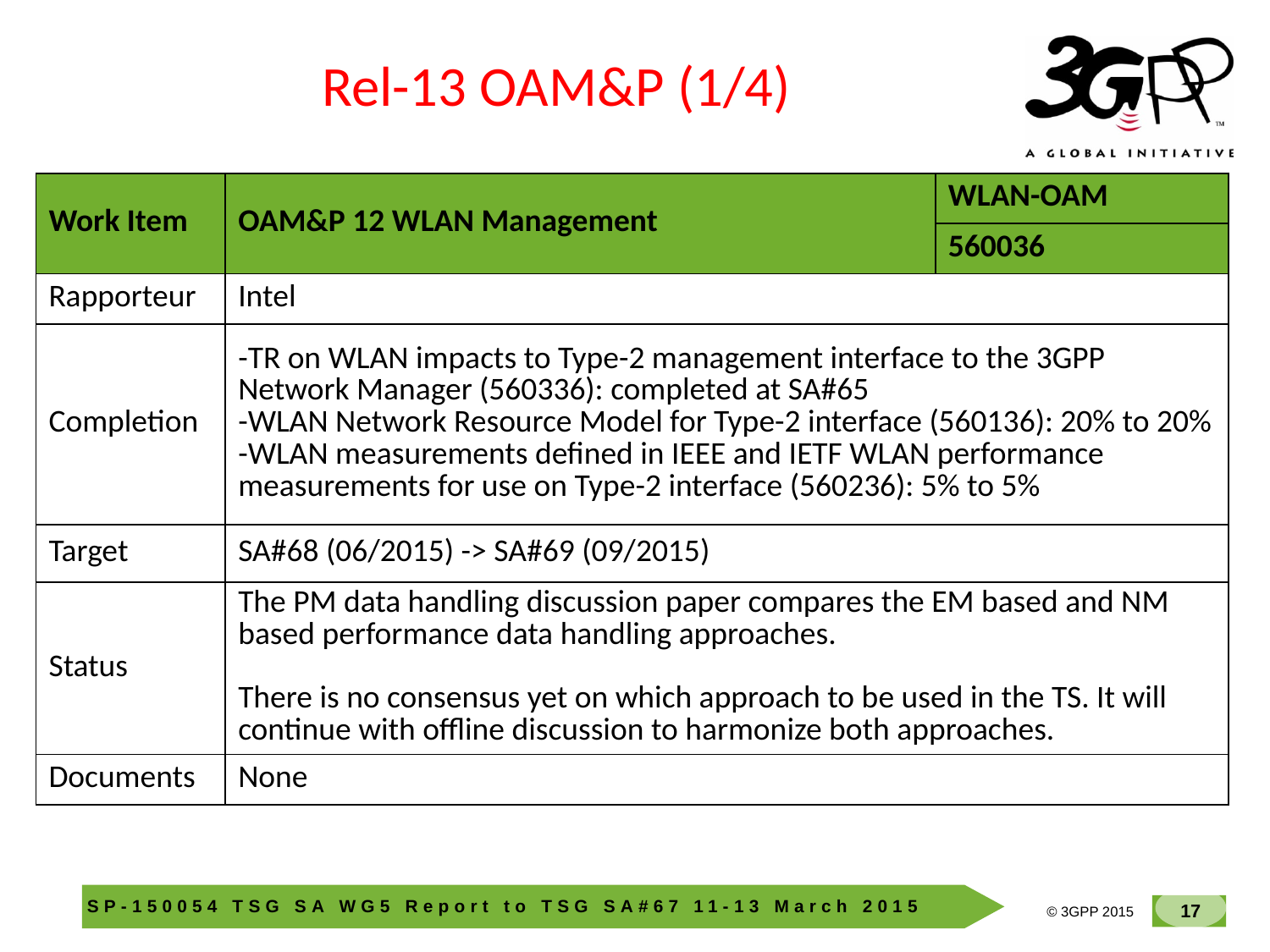

Rel-13 OAM&P (1/4)
| Work Item | OAM&P 12 WLAN Management | WLAN-OAM |
| --- | --- | --- |
|  |  | 560036 |
| Rapporteur | Intel |  |
| Completion | -TR on WLAN impacts to Type-2 management interface to the 3GPP Network Manager (560336): completed at SA#65 -WLAN Network Resource Model for Type-2 interface (560136): 20% to 20% -WLAN measurements defined in IEEE and IETF WLAN performance measurements for use on Type-2 interface (560236): 5% to 5% |  |
| Target | SA#68 (06/2015) -> SA#69 (09/2015) |  |
| Status | The PM data handling discussion paper compares the EM based and NM based performance data handling approaches. There is no consensus yet on which approach to be used in the TS. It will continue with offline discussion to harmonize both approaches. |  |
| Documents | None |  |